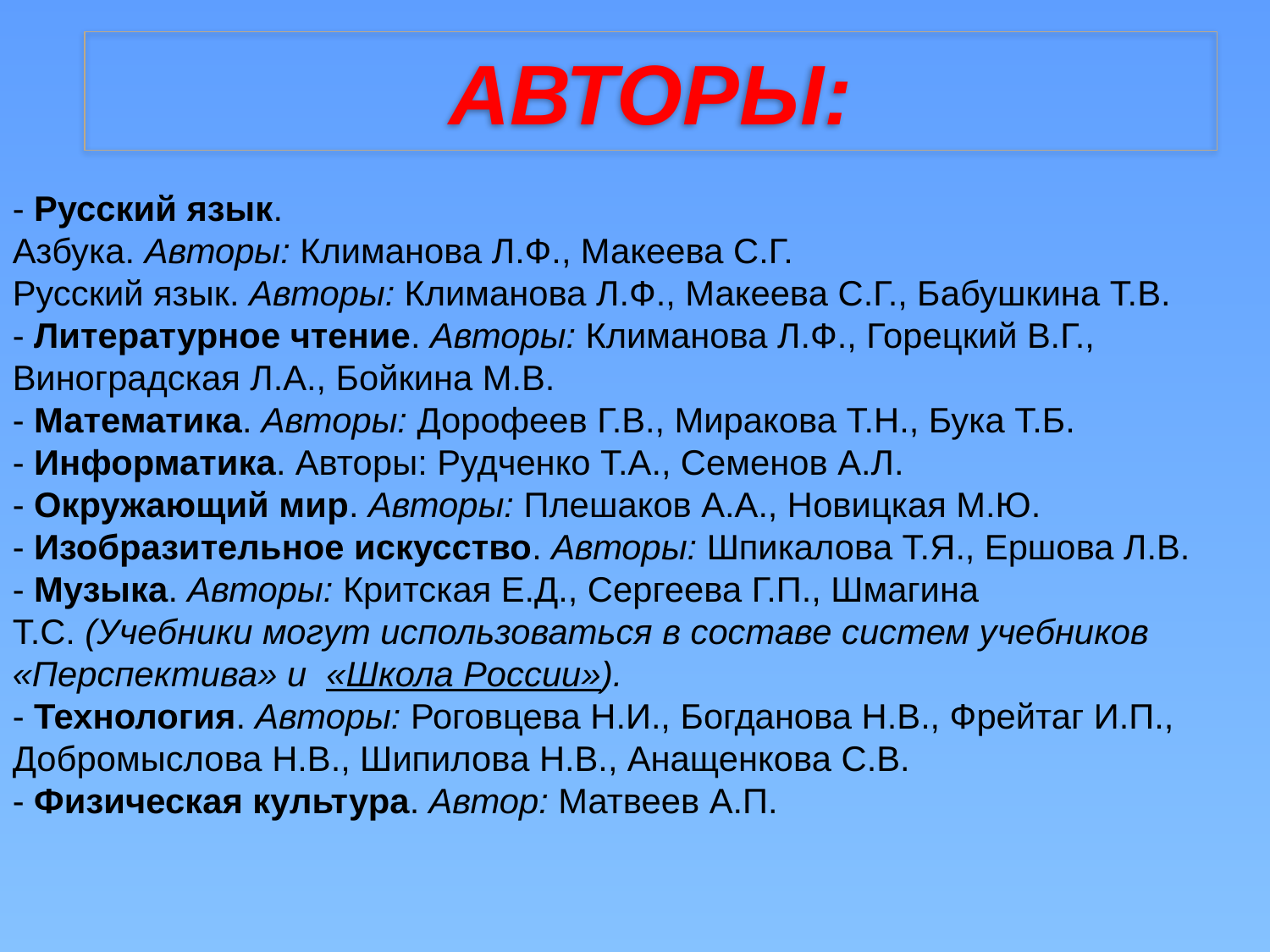

# Авторы:
- Русский язык.
Азбука. Авторы: Климанова Л.Ф., Макеева С.Г. 
Русский язык. Авторы: Климанова Л.Ф., Макеева С.Г., Бабушкина Т.В.
- Литературное чтение. Авторы: Климанова Л.Ф., Горецкий В.Г., Виноградская Л.А., Бойкина М.В.
- Математика. Авторы: Дорофеев Г.В., Миракова Т.Н., Бука Т.Б.
- Информатика. Авторы: Рудченко Т.А., Семенов А.Л.
- Окружающий мир. Авторы: Плешаков А.А., Новицкая М.Ю.
- Изобразительное искусство. Авторы: Шпикалова Т.Я., Ершова Л.В.
- Музыка. Авторы: Критская Е.Д., Сергеева Г.П., Шмагина Т.С. (Учебники могут использоваться в составе систем учебников «Перспектива» и  «Школа России»).
- Технология. Авторы: Роговцева Н.И., Богданова Н.В., Фрейтаг И.П., Добромыслова Н.В., Шипилова Н.В., Анащенкова С.В. 
- Физическая культура. Автор: Матвеев А.П.